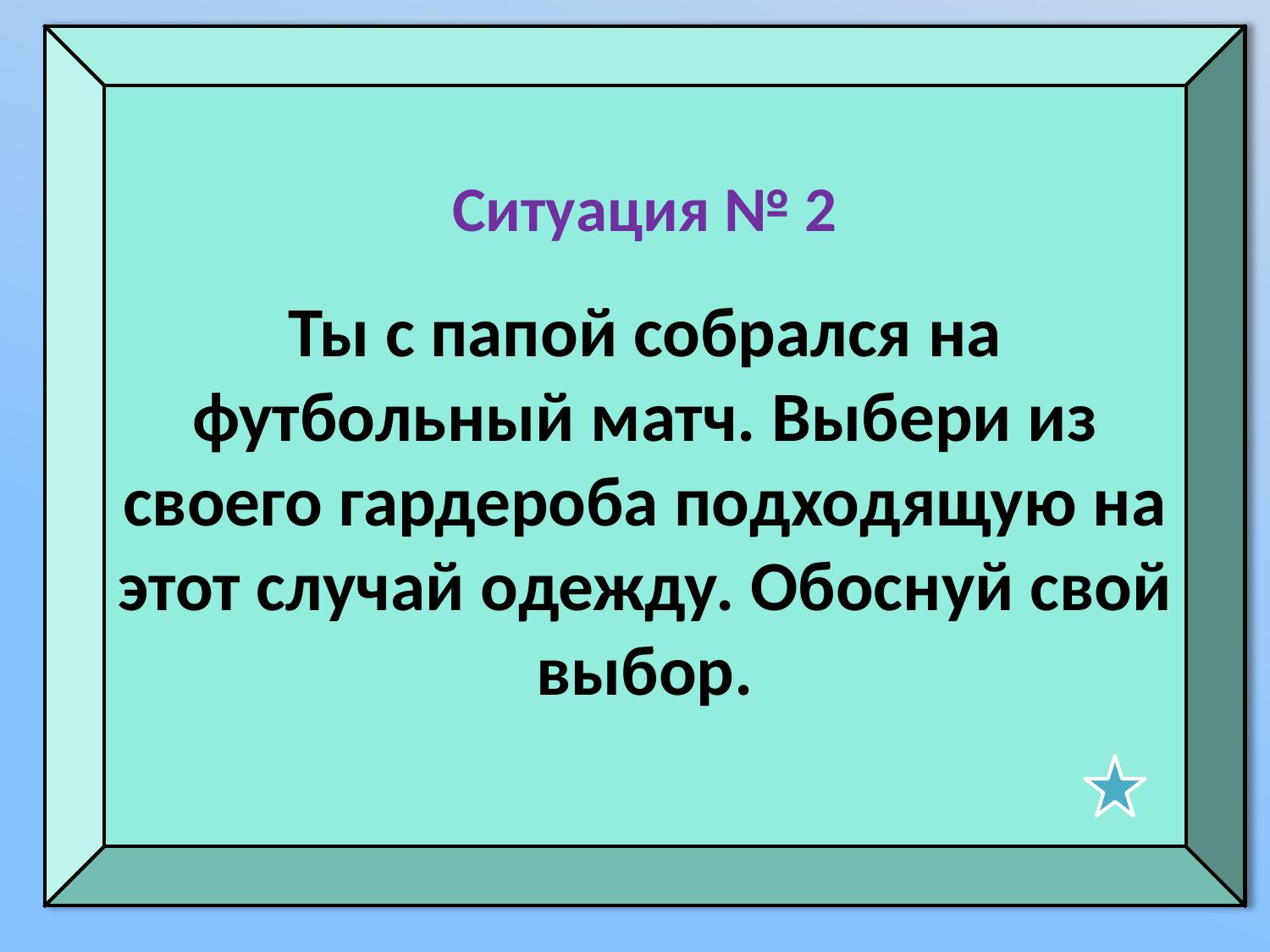

Ситуация № 2

Ты с папой собрался на футбольный матч. Выбери из своего гардероба подходящую на этот случай одежду. Обоснуй свой выбор.